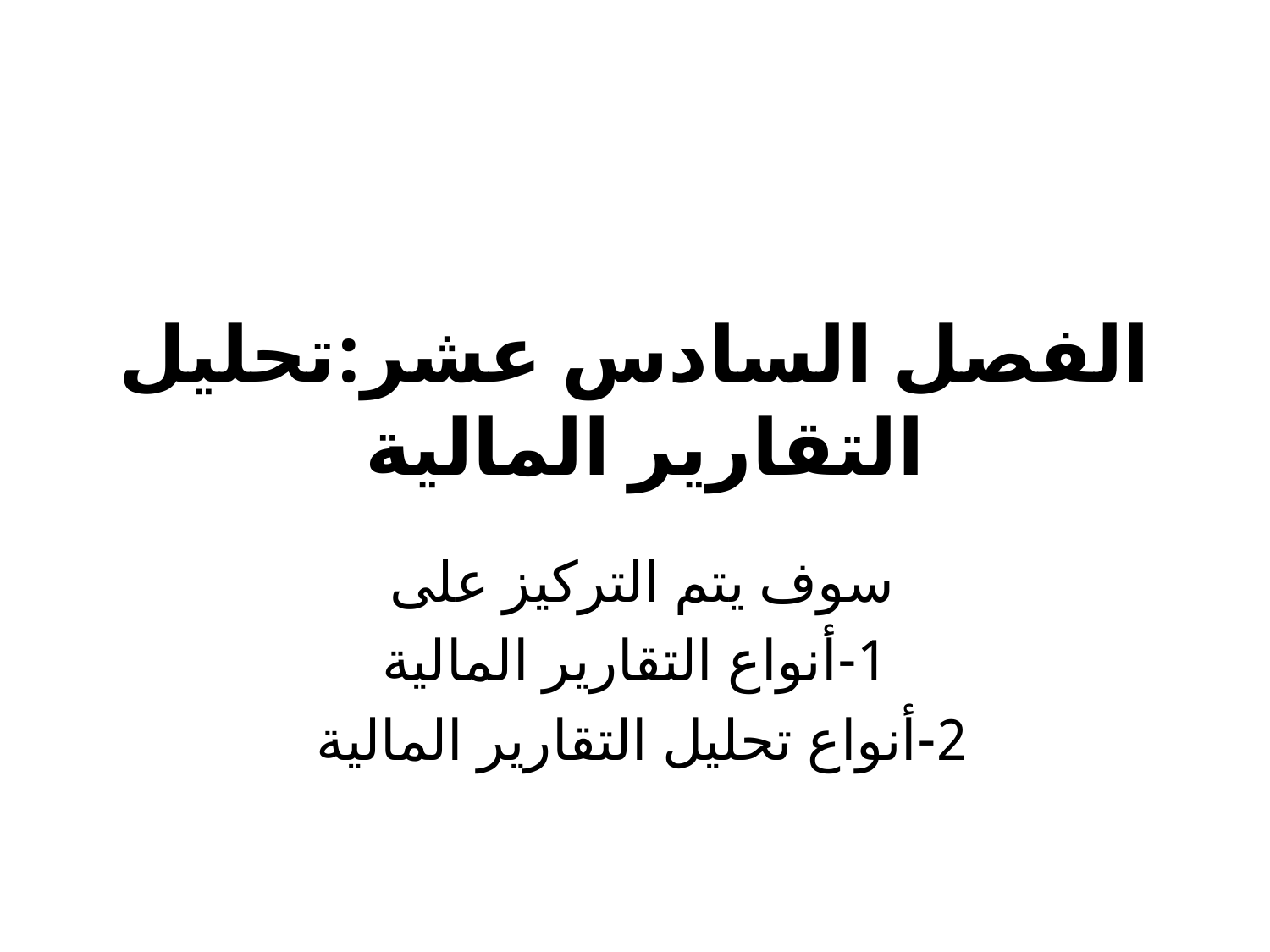

# الفصل السادس عشر:تحليل التقارير المالية
سوف يتم التركيز على
1-أنواع التقارير المالية
2-أنواع تحليل التقارير المالية